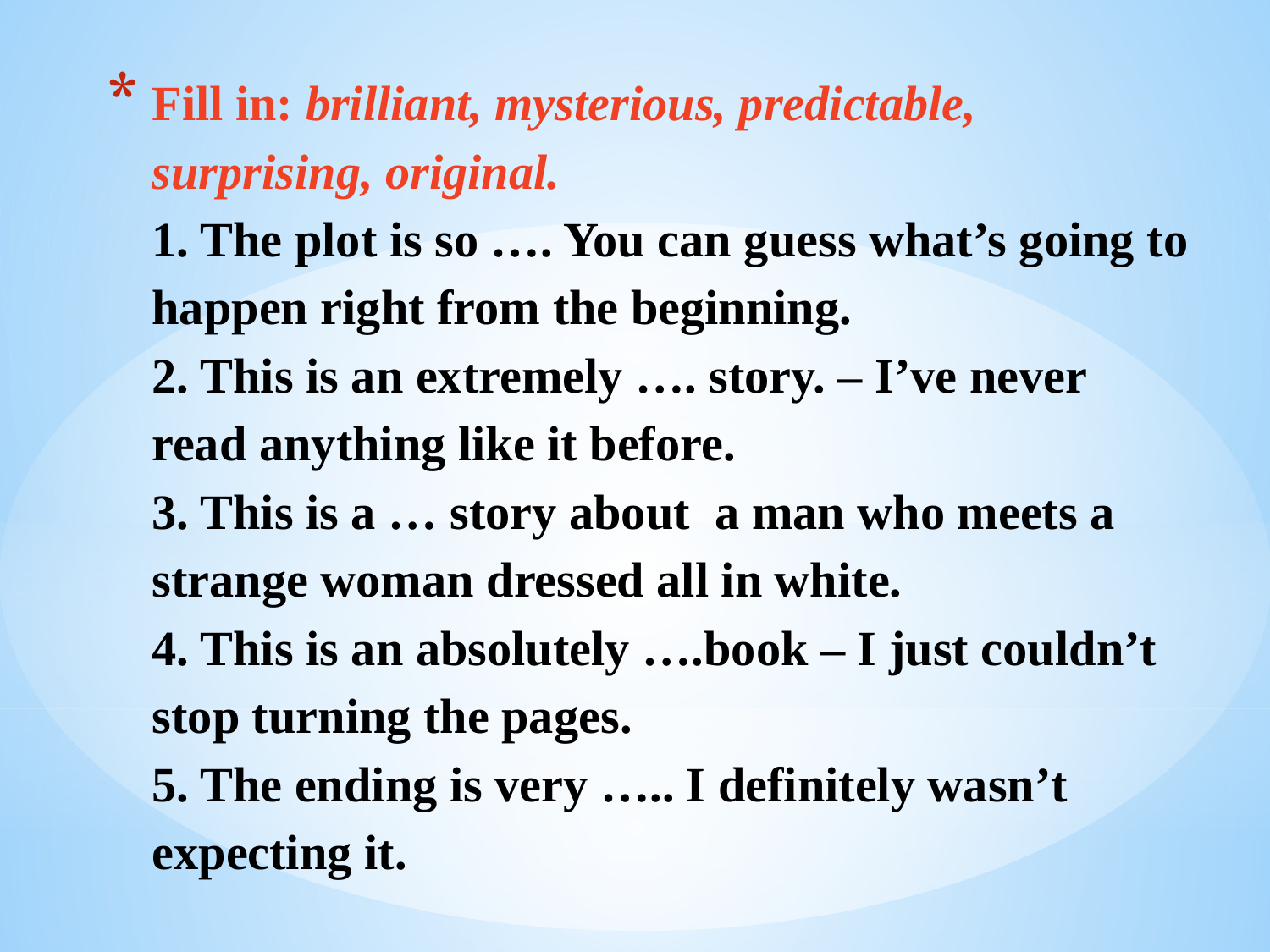

# Fill in: brilliant, mysterious, predictable, surprising, original. 1. The plot is so …. You can guess what’s going to happen right from the beginning. 2. This is an extremely …. story. – I’ve never read anything like it before. 3. This is a … story about  a man who meets a strange woman dressed all in white. 4. This is an absolutely ….book – I just couldn’t stop turning the pages. 5. The ending is very ….. I definitely wasn’t expecting it.